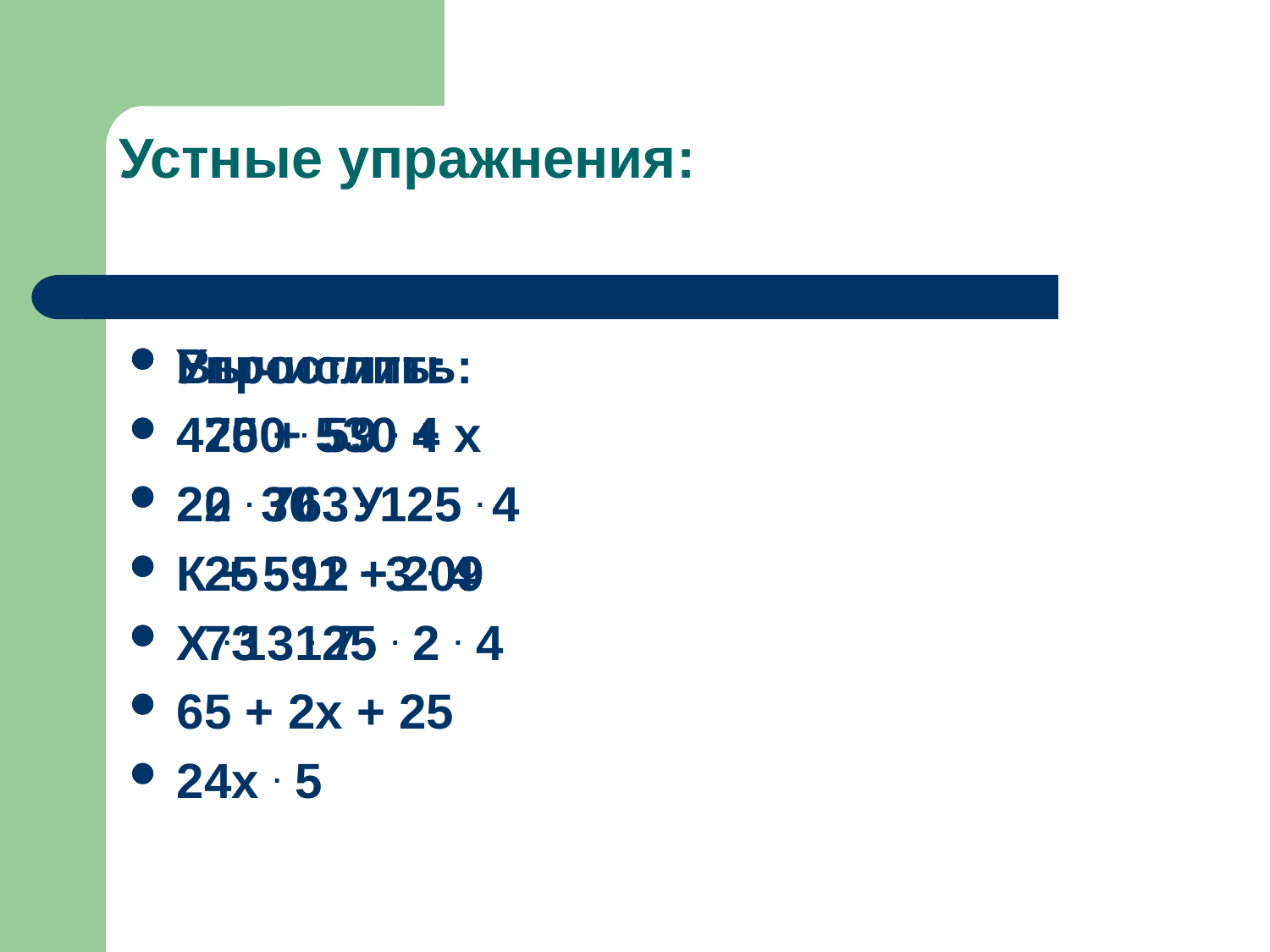

# Устные упражнения:
Вычислить:
  250 . 59 . 4
  2 . 763 . 125 . 4
  25 . 12 . 3 . 4
  73 . 125 . 2 . 4

Упростить:
470 + 530 + х
20 . 30 . У
К + 591 + 209
Х . 13 . 7
65 + 2х + 25
24х . 5